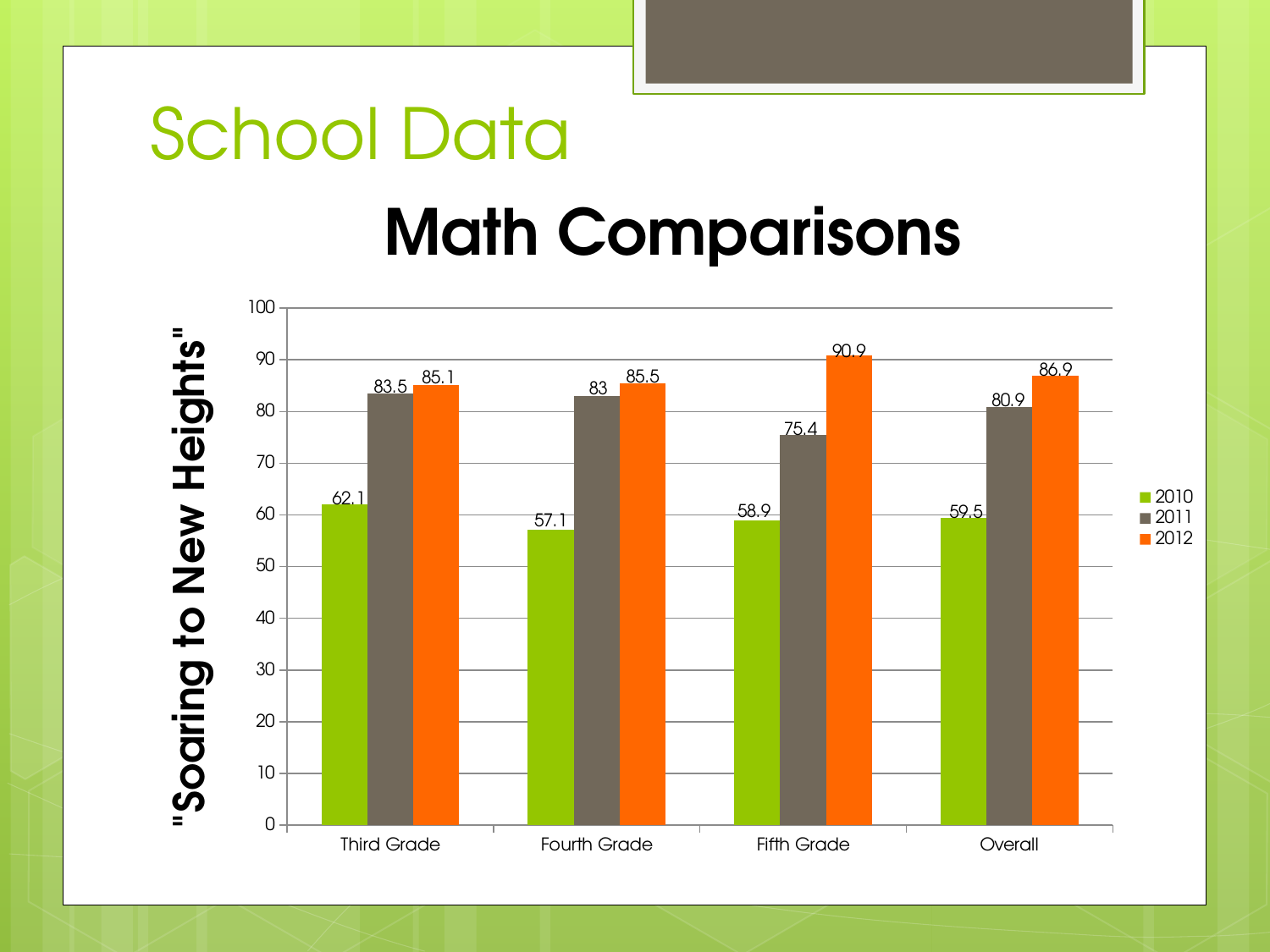

# School Data

### Chart: Math Comparisons

| Category | 2010 | 2011 | 2012 |
|---|---|---|---|
| Third Grade | 62.1 | 83.5 | 85.1 |
| Fourth Grade | 57.1 | 83.0 | 85.5 |
| Fifth Grade | 58.9 | 75.4 | 90.9 |
| Overall | 59.5 | 80.9 | 86.9 |